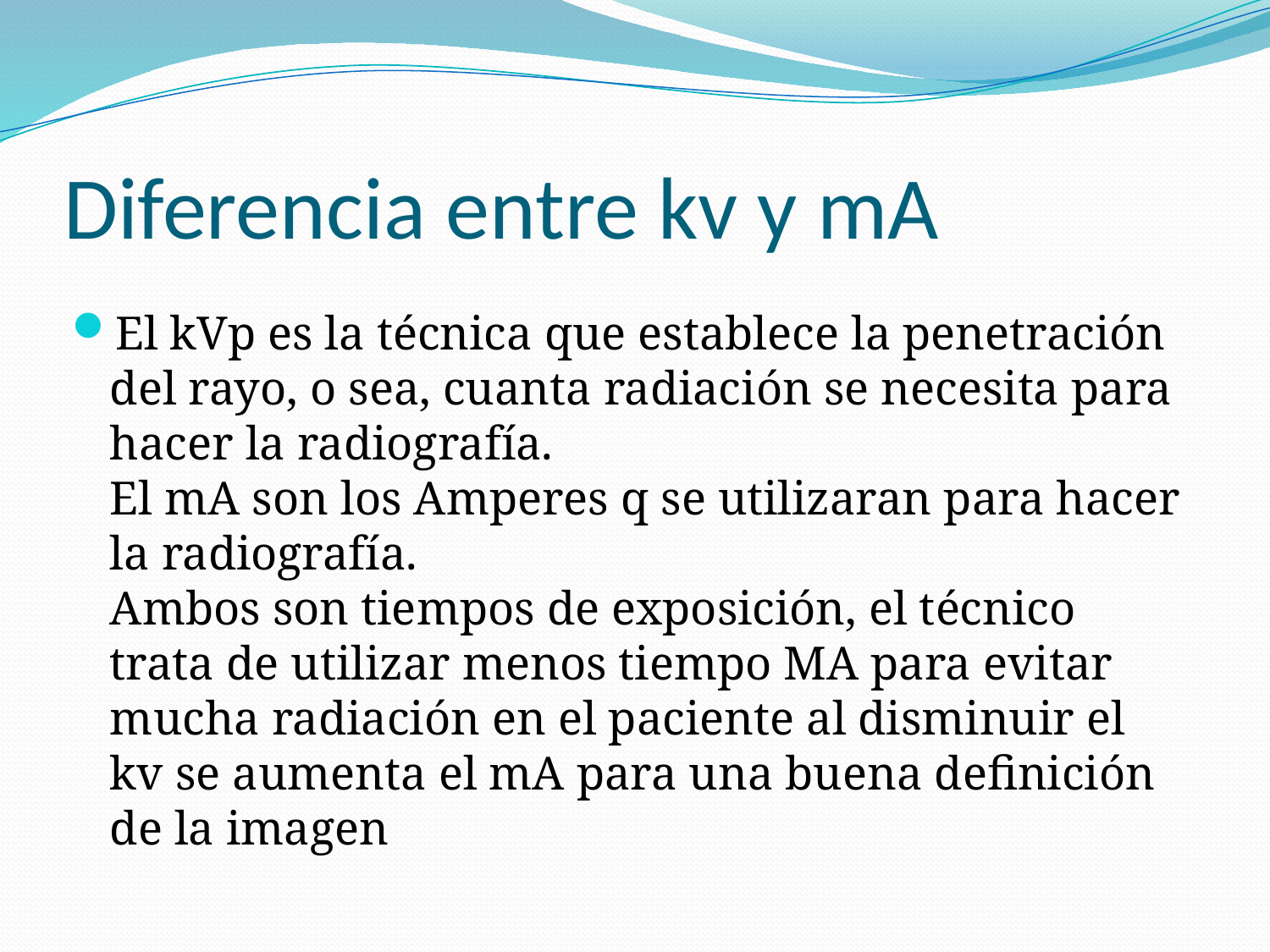

# Diferencia entre kv y mA
El kVp es la técnica que establece la penetración del rayo, o sea, cuanta radiación se necesita para hacer la radiografía.
El mA son los Amperes q se utilizaran para hacer la radiografía.
Ambos son tiempos de exposición, el técnico trata de utilizar menos tiempo MA para evitar mucha radiación en el paciente al disminuir el kv se aumenta el mA para una buena definición de la imagen